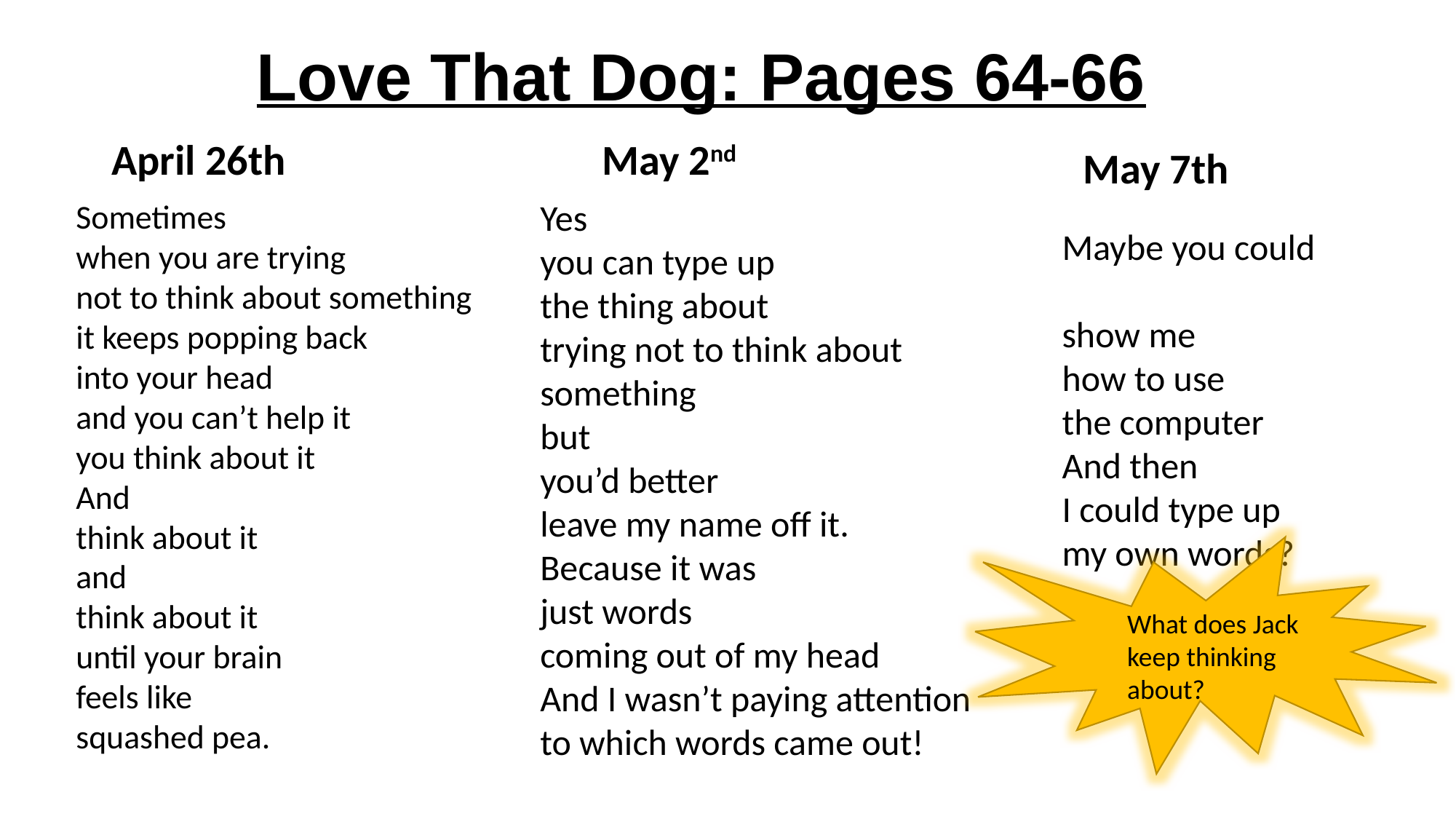

# Love That Dog: Pages 64-66
April 26th
May 2nd
May 7th
Yes
you can type up
the thing about
trying not to think about
something
but
you’d better
leave my name off it.
Because it was
just words
coming out of my head
And I wasn’t paying attention
to which words came out!
Sometimes
when you are trying
not to think about something
it keeps popping back
into your head
and you can’t help it
you think about it
And
think about it
and
think about it
until your brain
feels like
squashed pea.
Maybe you could
show me
how to use
the computer
And then
I could type up
my own words?

What does Jack keep thinking about?